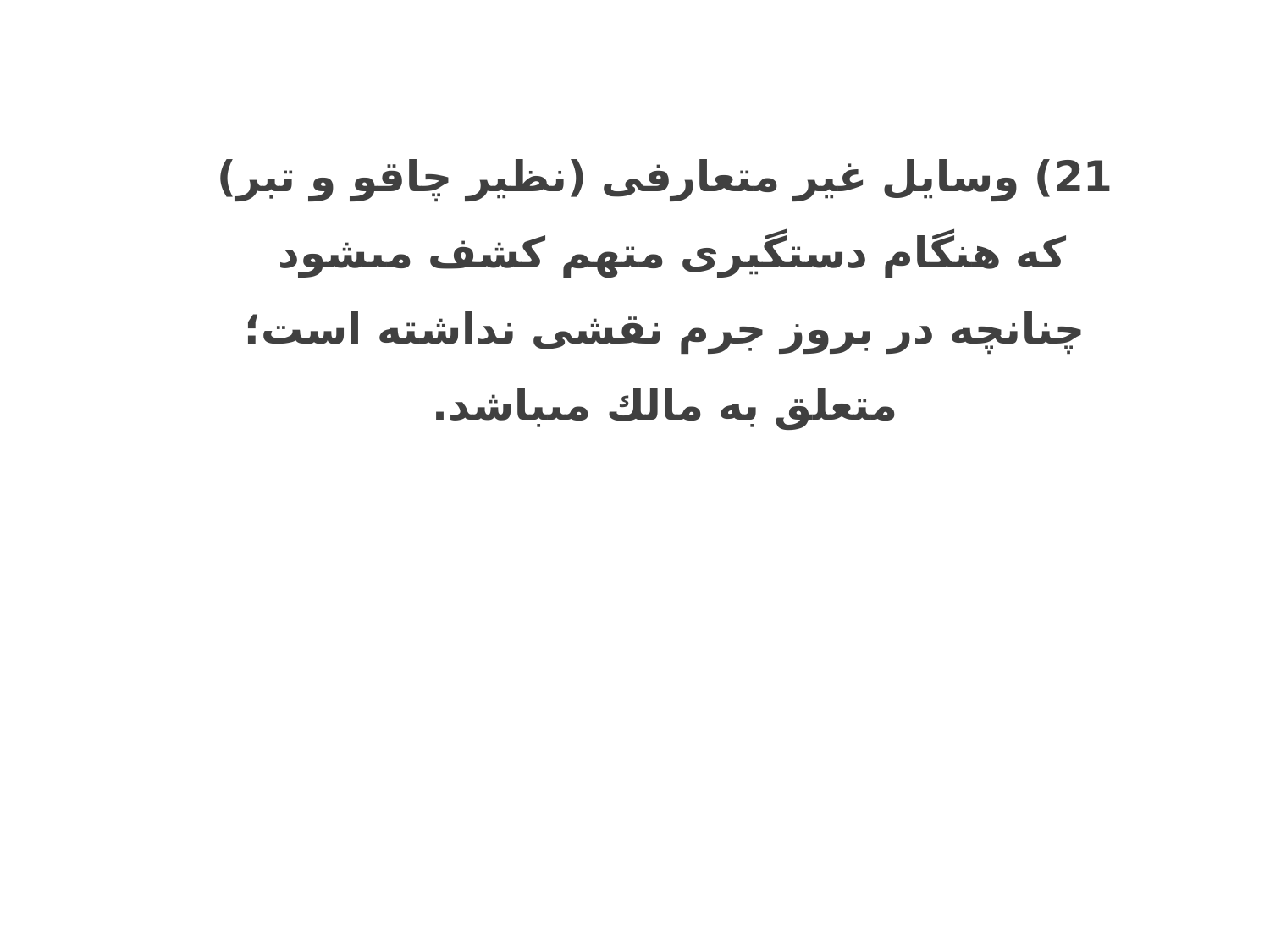

21) وسايل غير متعارفى (نظير چاقو و تبر) که هنگام دستگيرى متهم كشف مى‏شود  چنانچه در بروز جرم نقشى نداشته است؛ متعلق به مالك مى‏باشد.